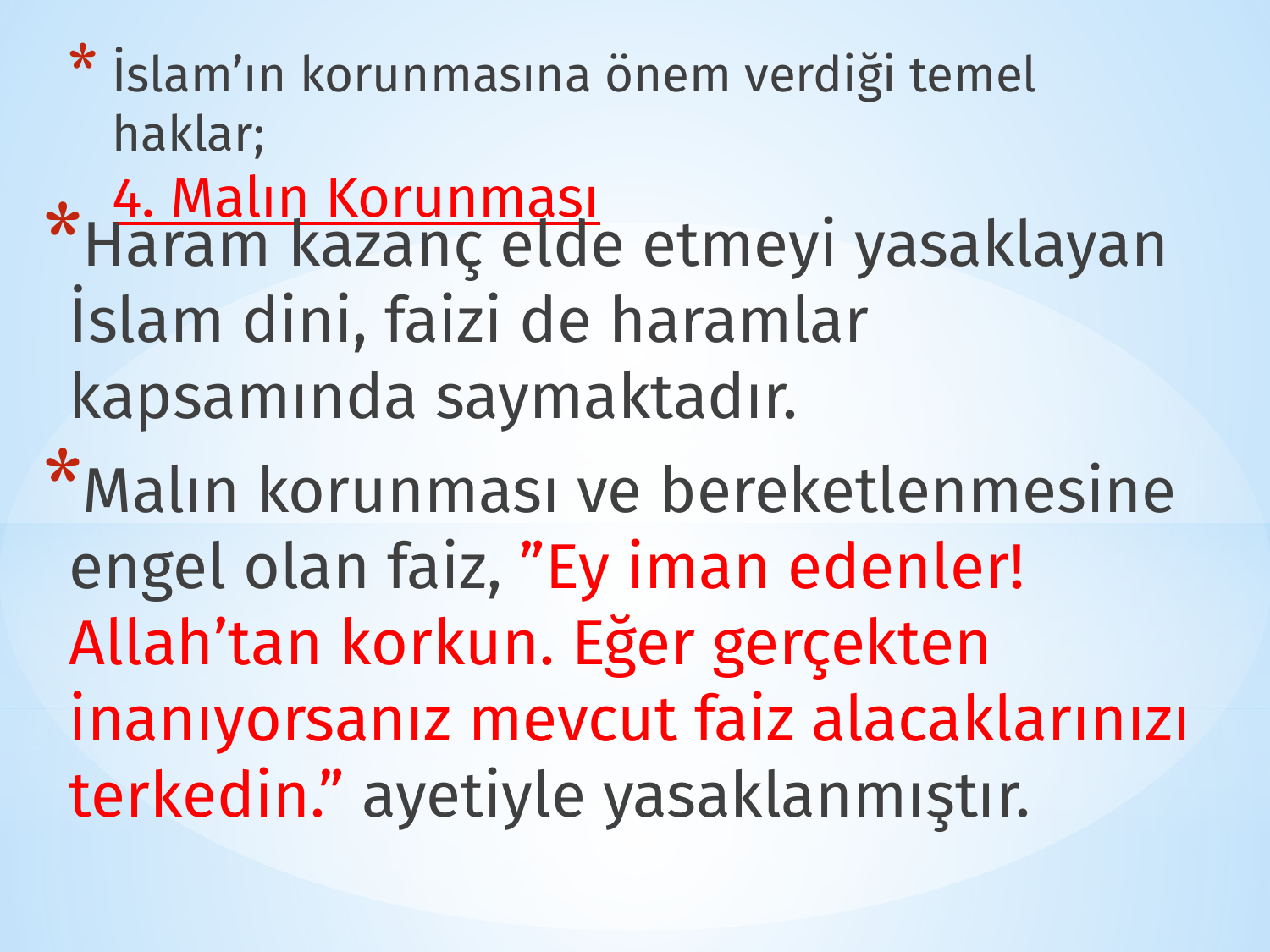

# İslam’ın korunmasına önem verdiği temel haklar; 4. Malın Korunması
Haram kazanç elde etmeyi yasaklayan İslam dini, faizi de haramlar kapsamında saymaktadır.
Malın korunması ve bereketlenmesine engel olan faiz, ”Ey iman edenler! Allah’tan korkun. Eğer gerçekten inanıyorsanız mevcut faiz alacaklarınızı terkedin.” ayetiyle yasaklanmıştır.